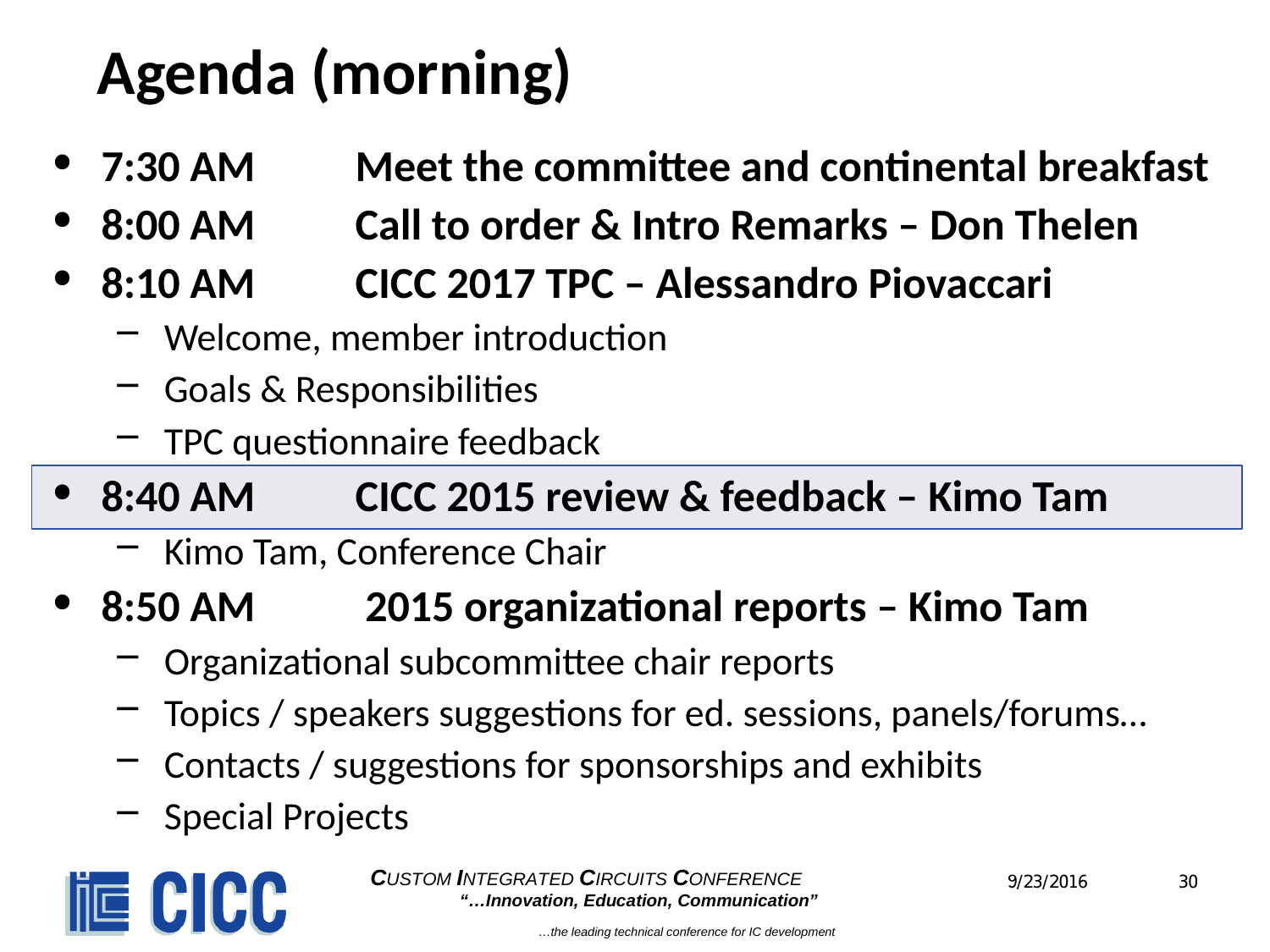

# Agenda (morning)
7:30 AM	Meet the committee and continental breakfast
8:00 AM	Call to order & Intro Remarks – Don Thelen
8:10 AM	CICC 2017 TPC – Alessandro Piovaccari
Welcome, member introduction
Goals & Responsibilities
TPC questionnaire feedback
8:40 AM	CICC 2015 review & feedback – Kimo Tam
Kimo Tam, Conference Chair
8:50 AM	 2015 organizational reports – Kimo Tam
Organizational subcommittee chair reports
Topics / speakers suggestions for ed. sessions, panels/forums…
Contacts / suggestions for sponsorships and exhibits
Special Projects